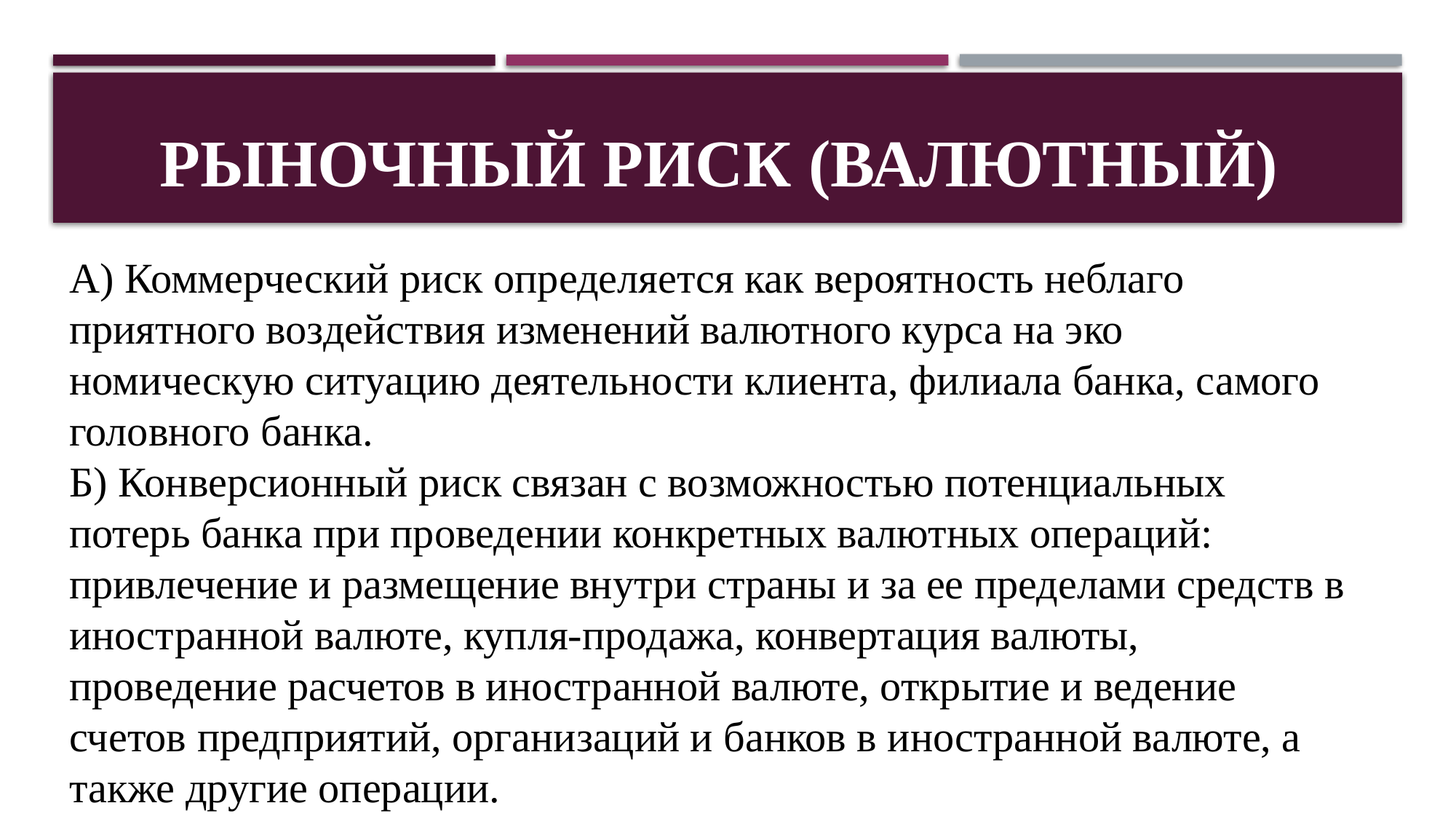

# Рыноч­ный риск (валютный)
А) Коммерческий риск определяется как вероятность неблаго­приятного воздействия изменений валютного курса на эко­номическую ситуацию деятельности клиента, филиала бан­ка, самого головного банка.
Б) Конверсионный риск связан с возможностью потенциаль­ных потерь банка при проведении конкретных валютных операций: привлечение и размещение внутри страны и за ее пределами средств в иностранной валюте, купля-продажа, конвертация валюты, проведение расчетов в иностранной валюте, открытие и ведение счетов предприятий, организаций и банков в иностранной валюте, а также другие операции.